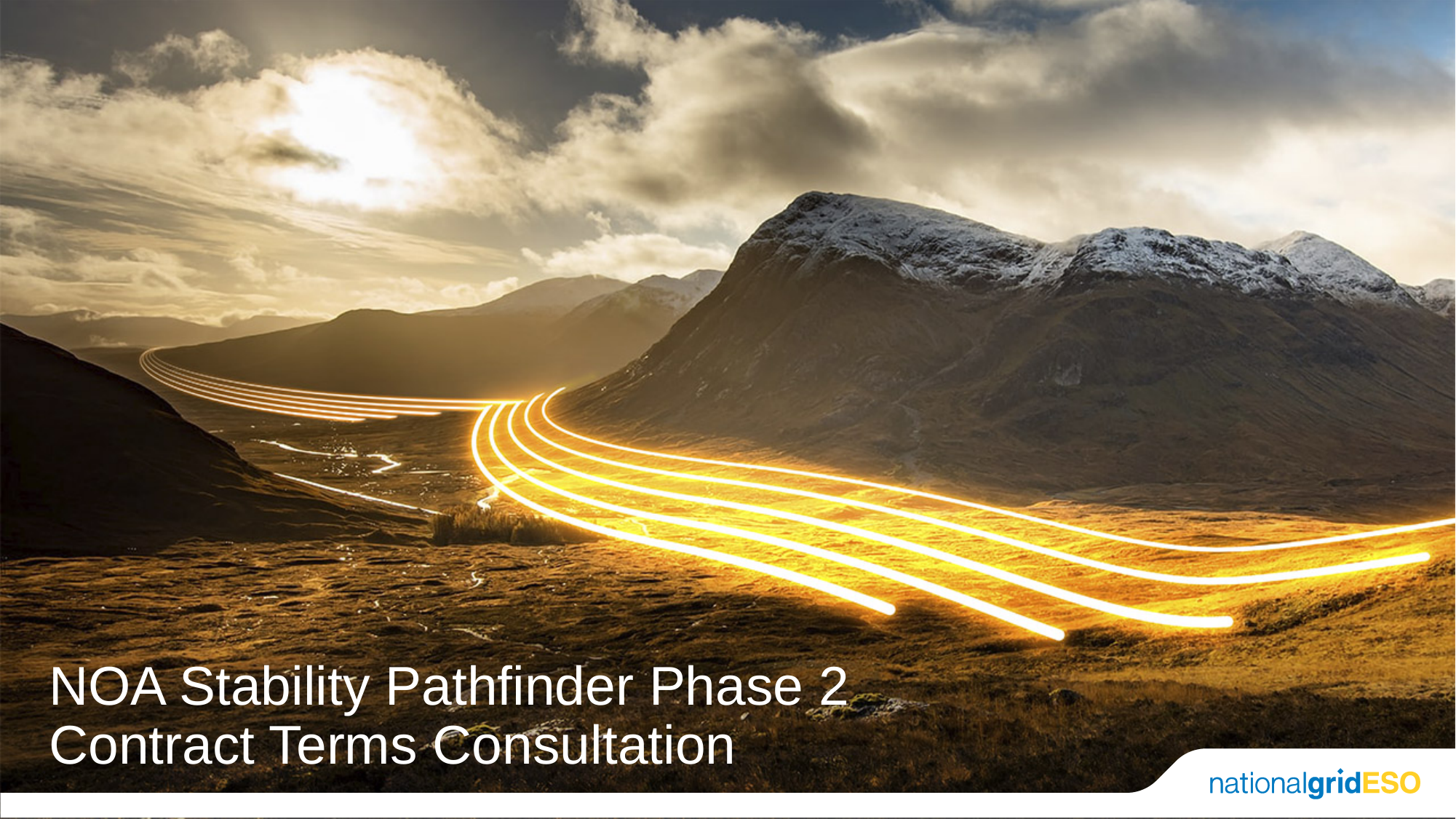

NOA Stability Pathfinder Phase 2
Contract Terms Consultation